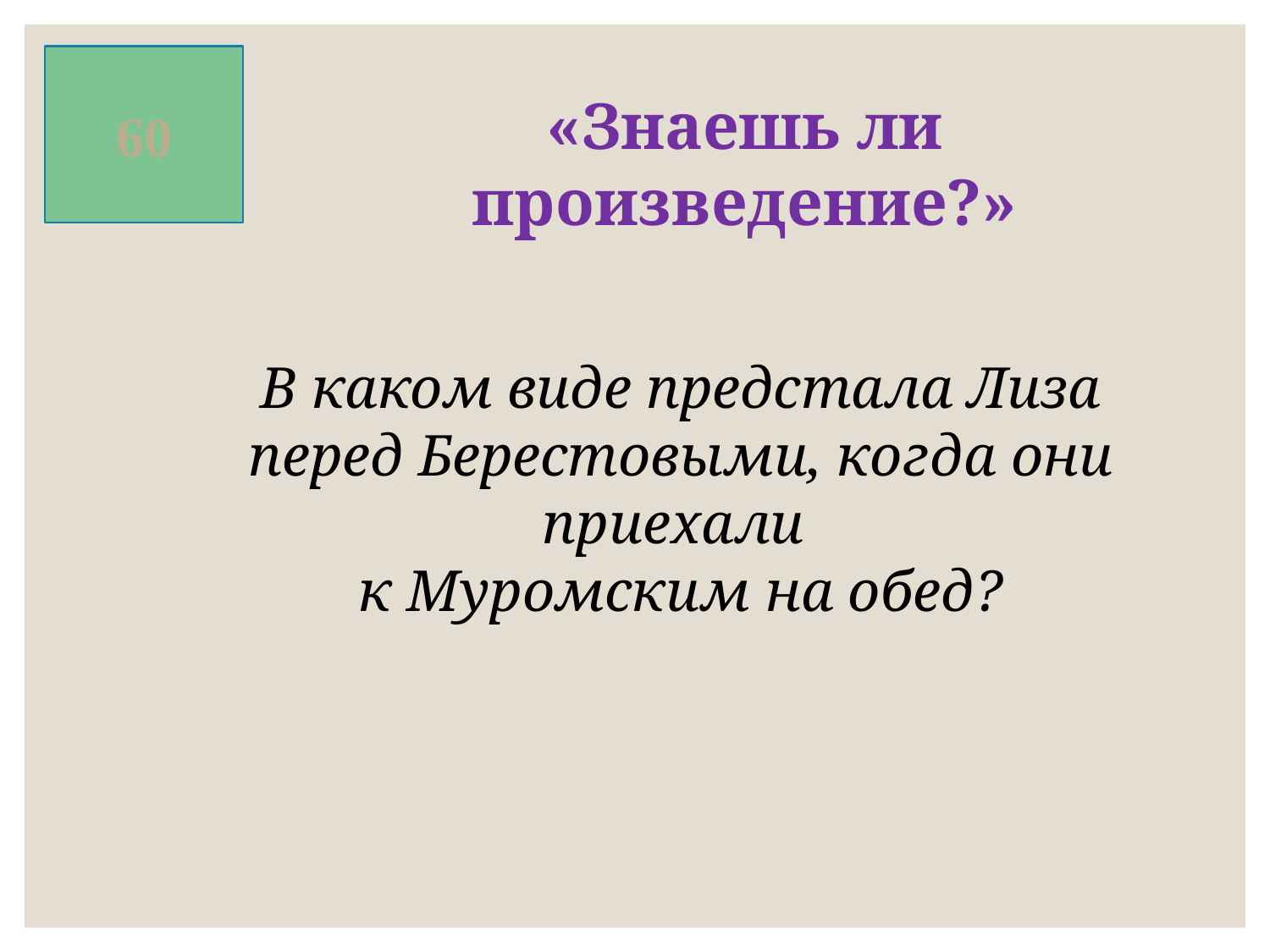

60
«Знаешь ли произведение?»
В каком виде предстала Лиза перед Берестовыми, когда они приехали
к Муромским на обед?